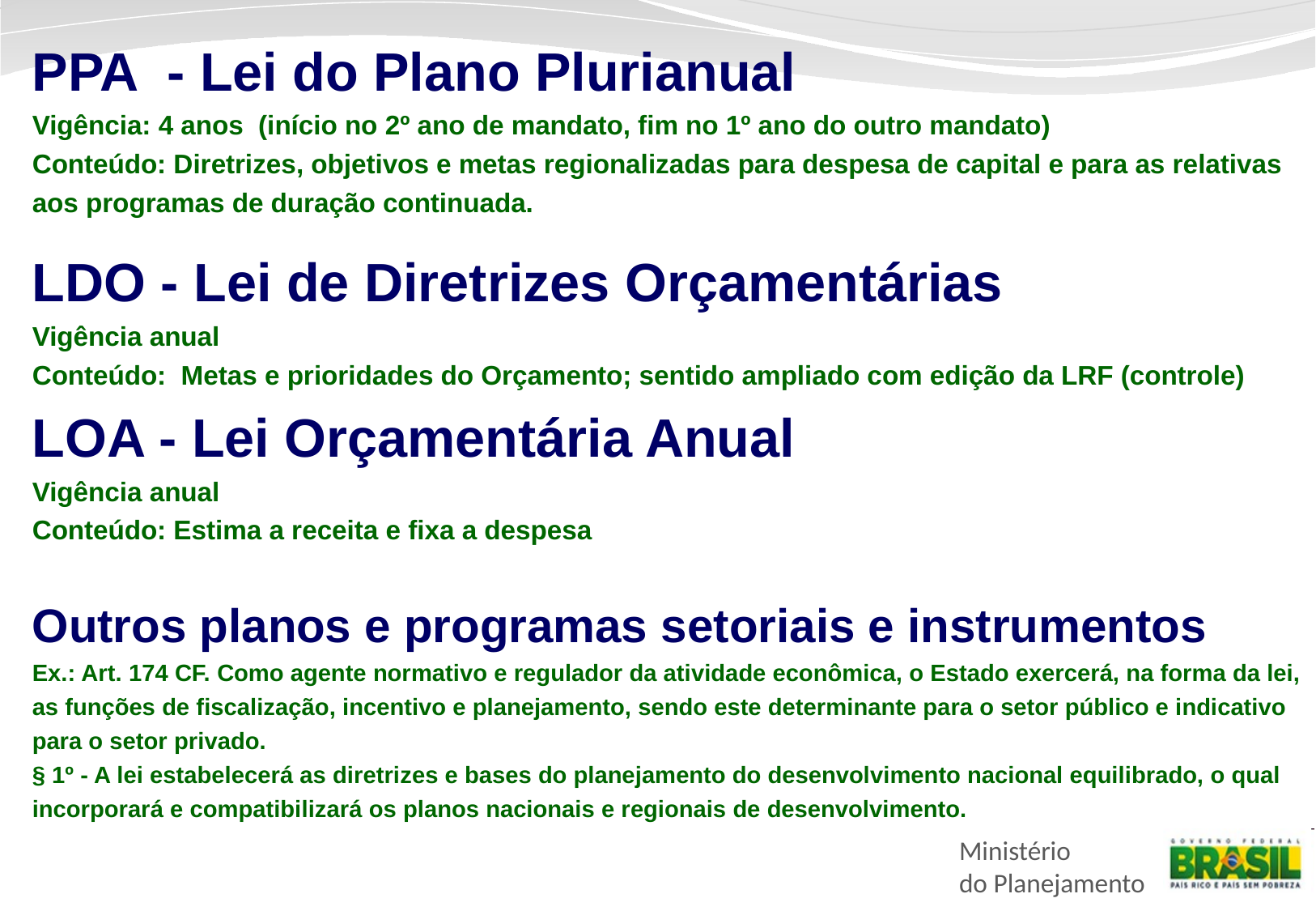

PPA  - Lei do Plano Plurianual
Vigência: 4 anos  (início no 2º ano de mandato, fim no 1º ano do outro mandato)
Conteúdo: Diretrizes, objetivos e metas regionalizadas para despesa de capital e para as relativas aos programas de duração continuada.

LDO - Lei de Diretrizes Orçamentárias
Vigência anual
Conteúdo:  Metas e prioridades do Orçamento; sentido ampliado com edição da LRF (controle)
LOA - Lei Orçamentária Anual
Vigência anual
Conteúdo: Estima a receita e fixa a despesa

Outros planos e programas setoriais e instrumentos
Ex.: Art. 174 CF. Como agente normativo e regulador da atividade econômica, o Estado exercerá, na forma da lei, as funções de fiscalização, incentivo e planejamento, sendo este determinante para o setor público e indicativo para o setor privado.
§ 1º - A lei estabelecerá as diretrizes e bases do planejamento do desenvolvimento nacional equilibrado, o qual incorporará e compatibilizará os planos nacionais e regionais de desenvolvimento.